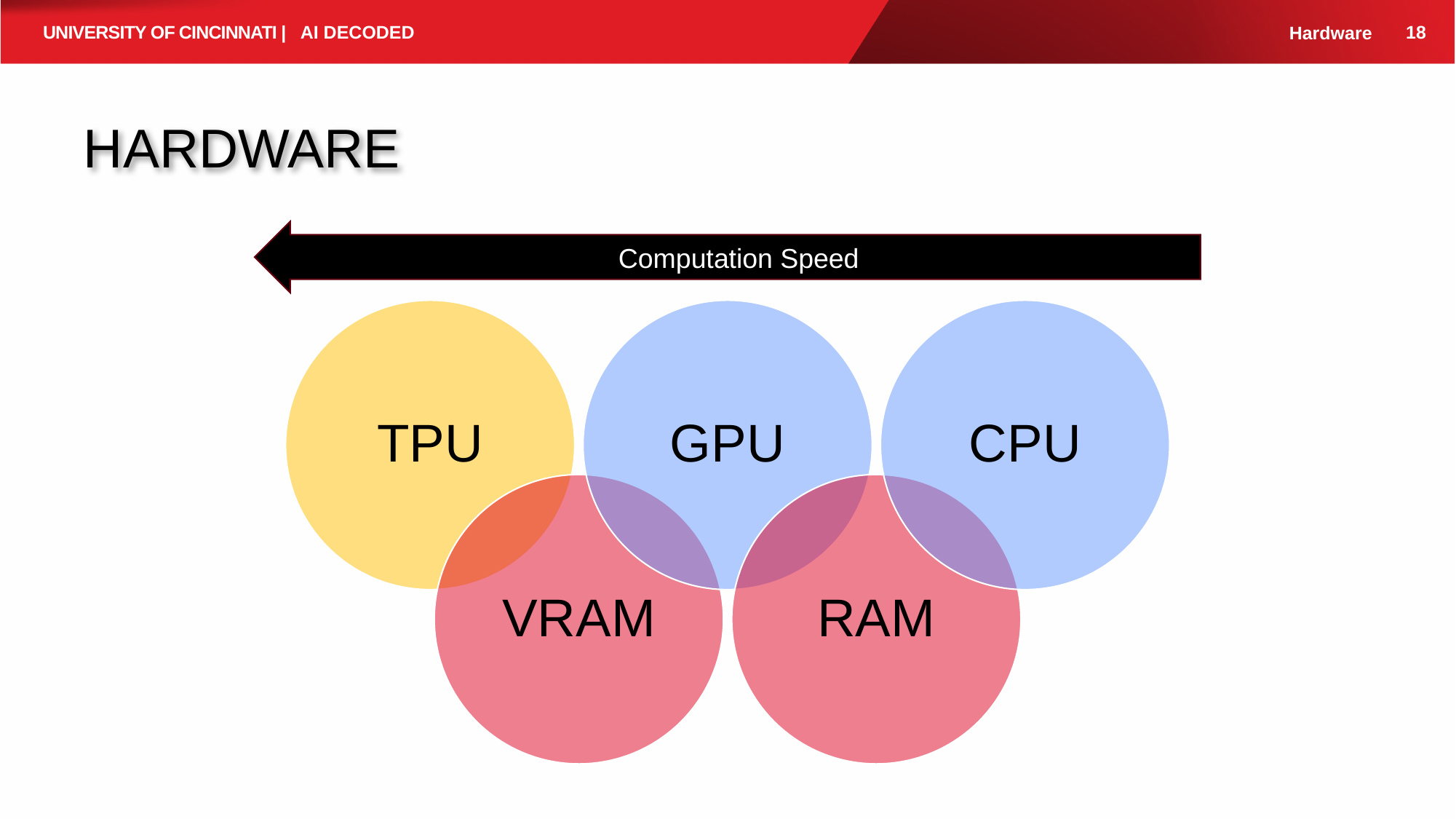

AI Decoded
18
Hardware
# Hardware
Computation Speed
TPU
VRAM
GPU
RAM
CPU